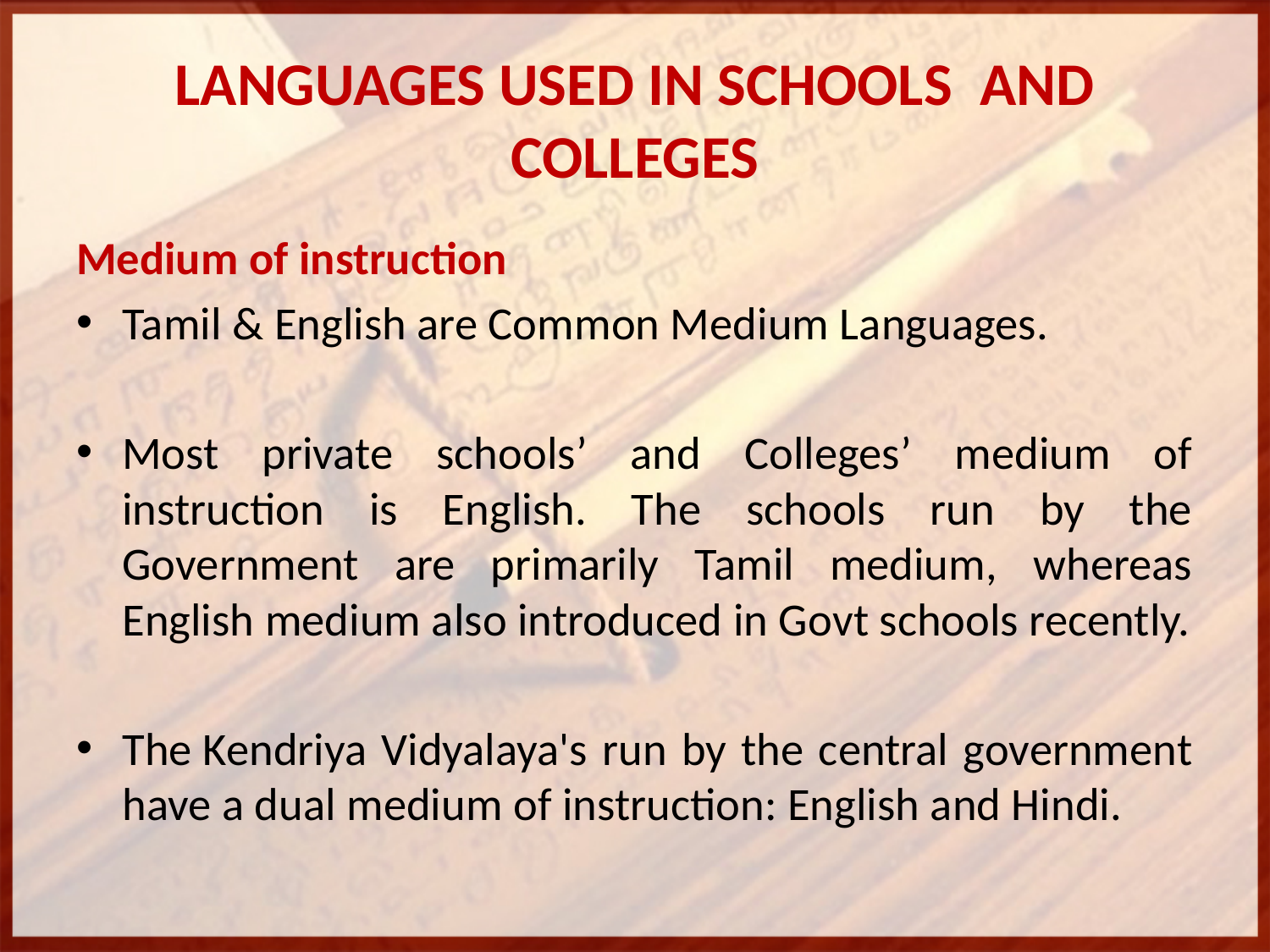

# LANGUAGES USED IN SCHOOLS  AND COLLEGES
Medium of instruction
Tamil & English are Common Medium Languages.

Most private schools’ and Colleges’ medium of instruction is English. The schools run by the Government are primarily Tamil medium, whereas English medium also introduced in Govt schools recently.

The Kendriya Vidyalaya's run by the central government have a dual medium of instruction: English and Hindi.